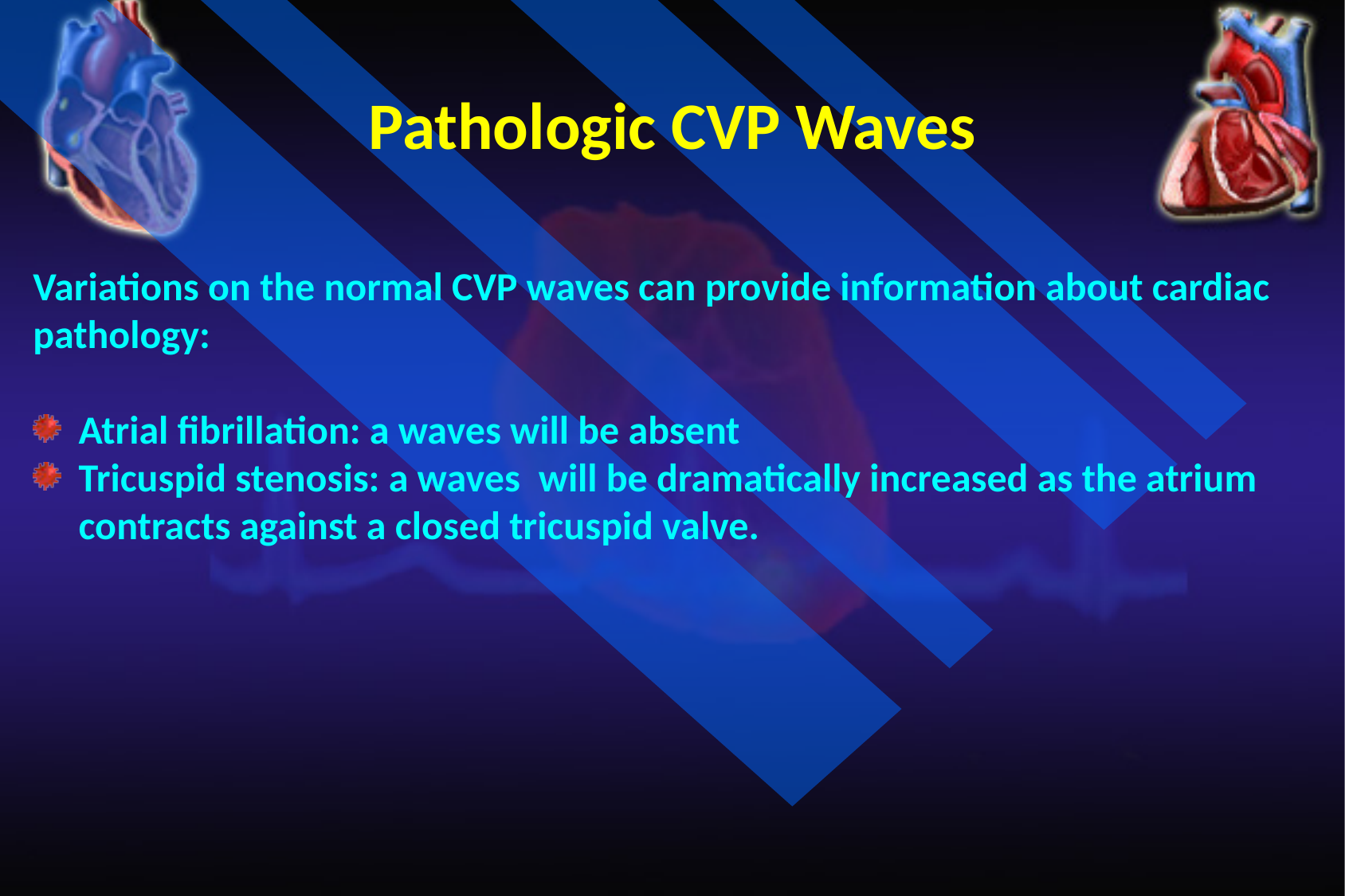

Pathologic CVP Waves
Variations on the normal CVP waves can provide information about cardiac pathology:

Atrial fibrillation: a waves will be absent
Tricuspid stenosis: a waves  will be dramatically increased as the atrium contracts against a closed tricuspid valve.